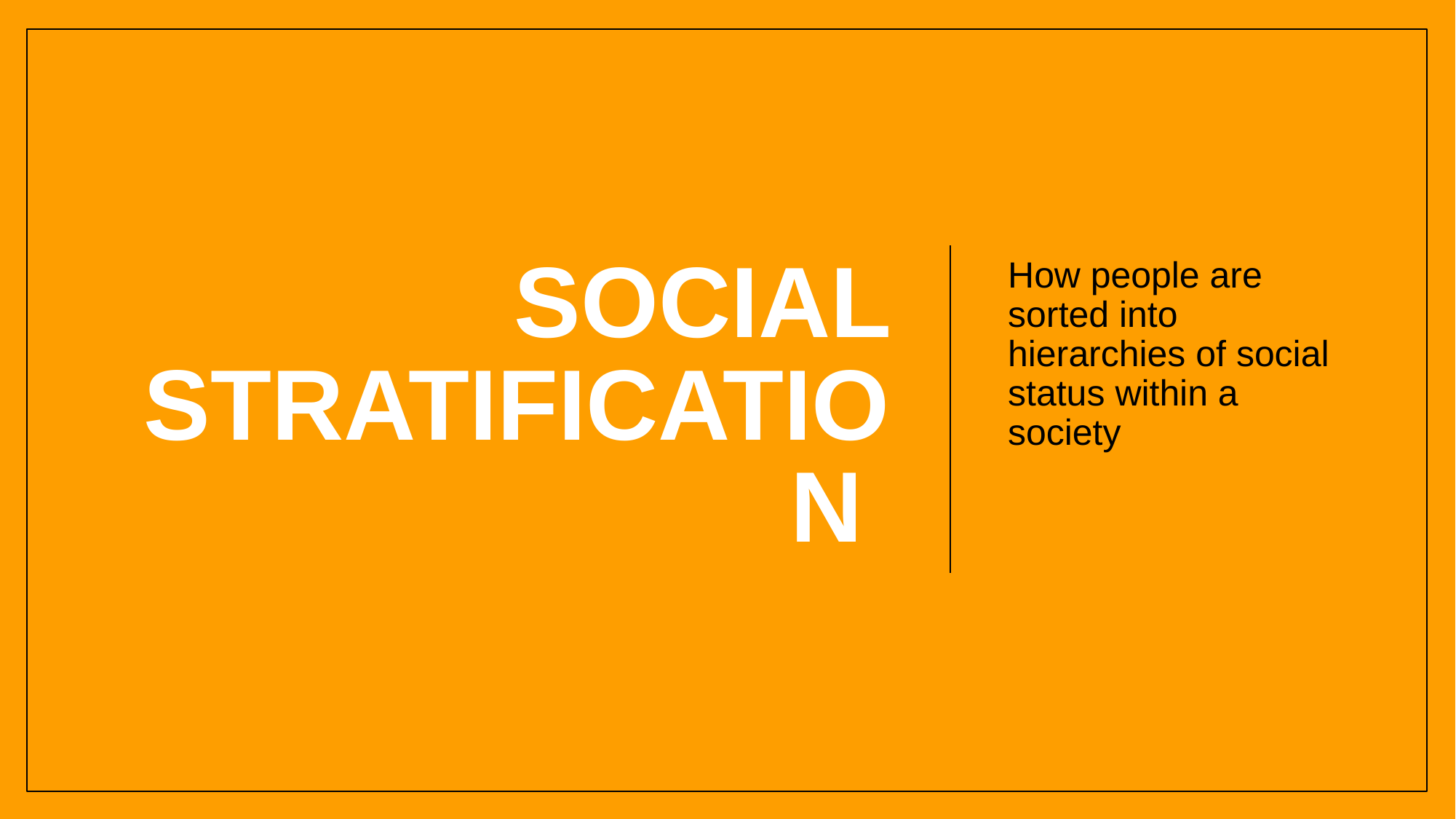

# Social Stratification
How people are sorted into hierarchies of social status within a society